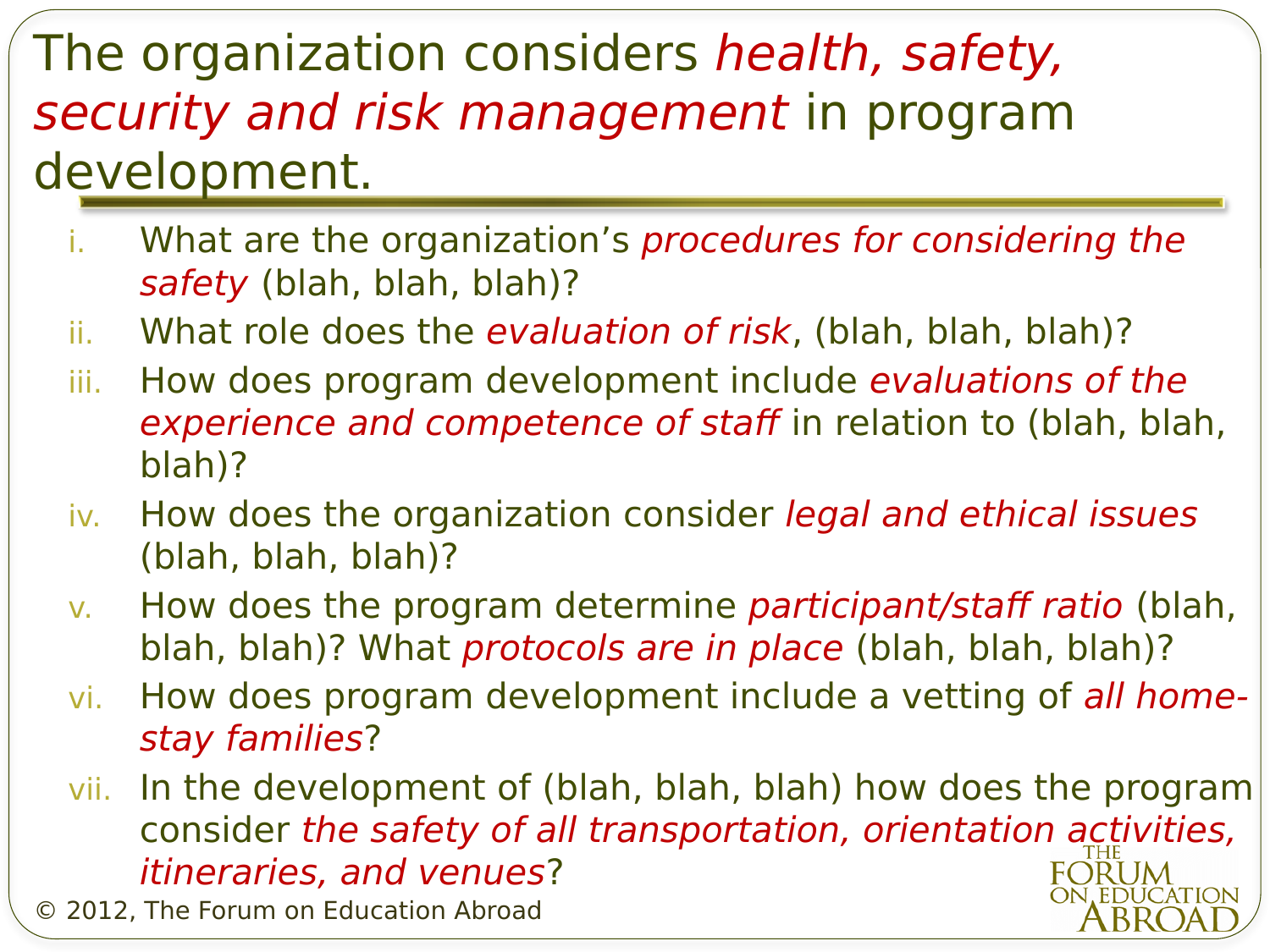

# The organization considers health, safety, security and risk management in program development.
What are the organization’s procedures for considering the safety (blah, blah, blah)?
What role does the evaluation of risk, (blah, blah, blah)?
How does program development include evaluations of the experience and competence of staff in relation to (blah, blah, blah)?
How does the organization consider legal and ethical issues (blah, blah, blah)?
How does the program determine participant/staff ratio (blah, blah, blah)? What protocols are in place (blah, blah, blah)?
How does program development include a vetting of all home-stay families?
In the development of (blah, blah, blah) how does the program consider the safety of all transportation, orientation activities, itineraries, and venues?